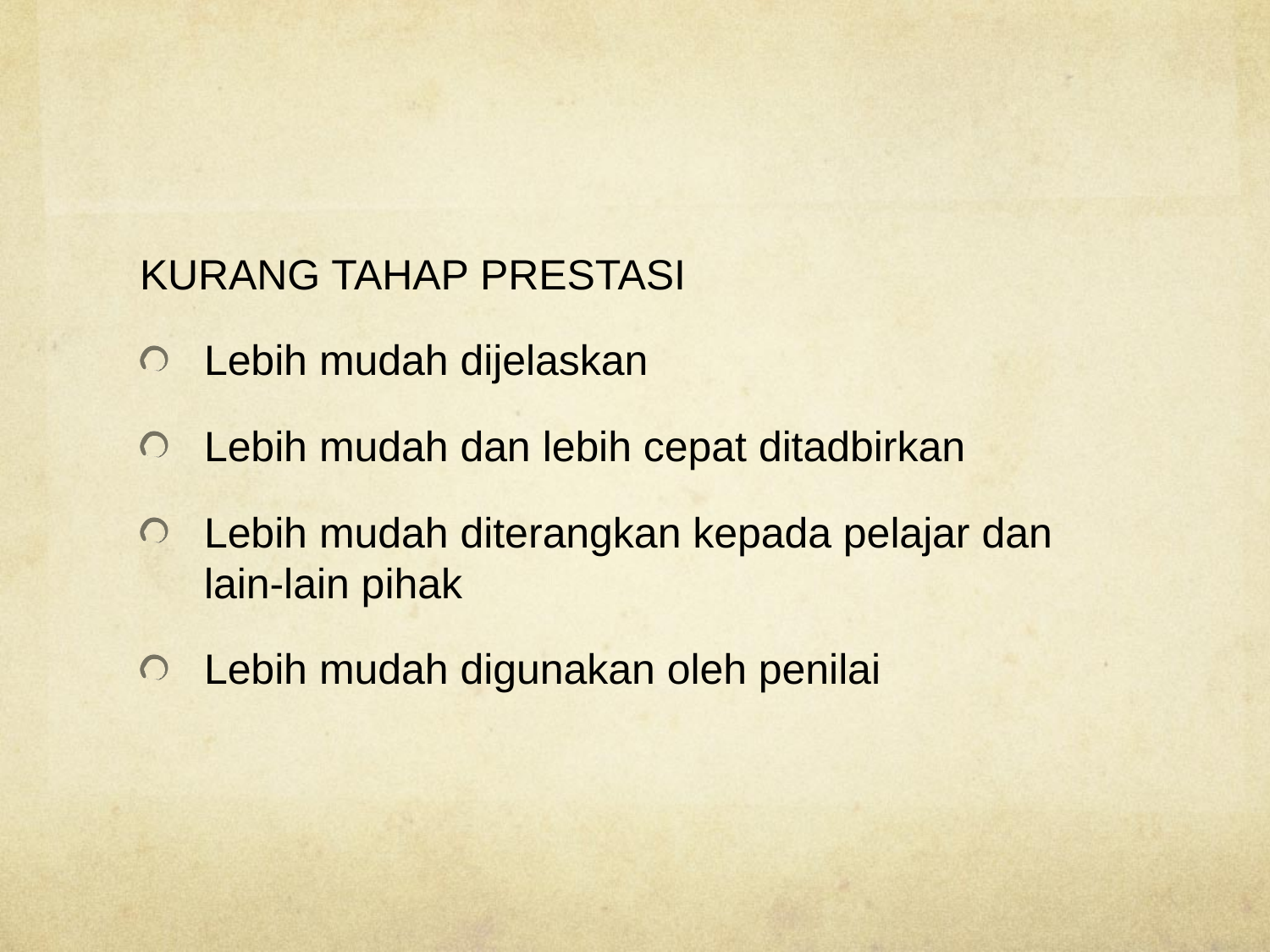

#
KURANG TAHAP PRESTASI
Lebih mudah dijelaskan
Lebih mudah dan lebih cepat ditadbirkan
Lebih mudah diterangkan kepada pelajar dan lain-lain pihak
Lebih mudah digunakan oleh penilai